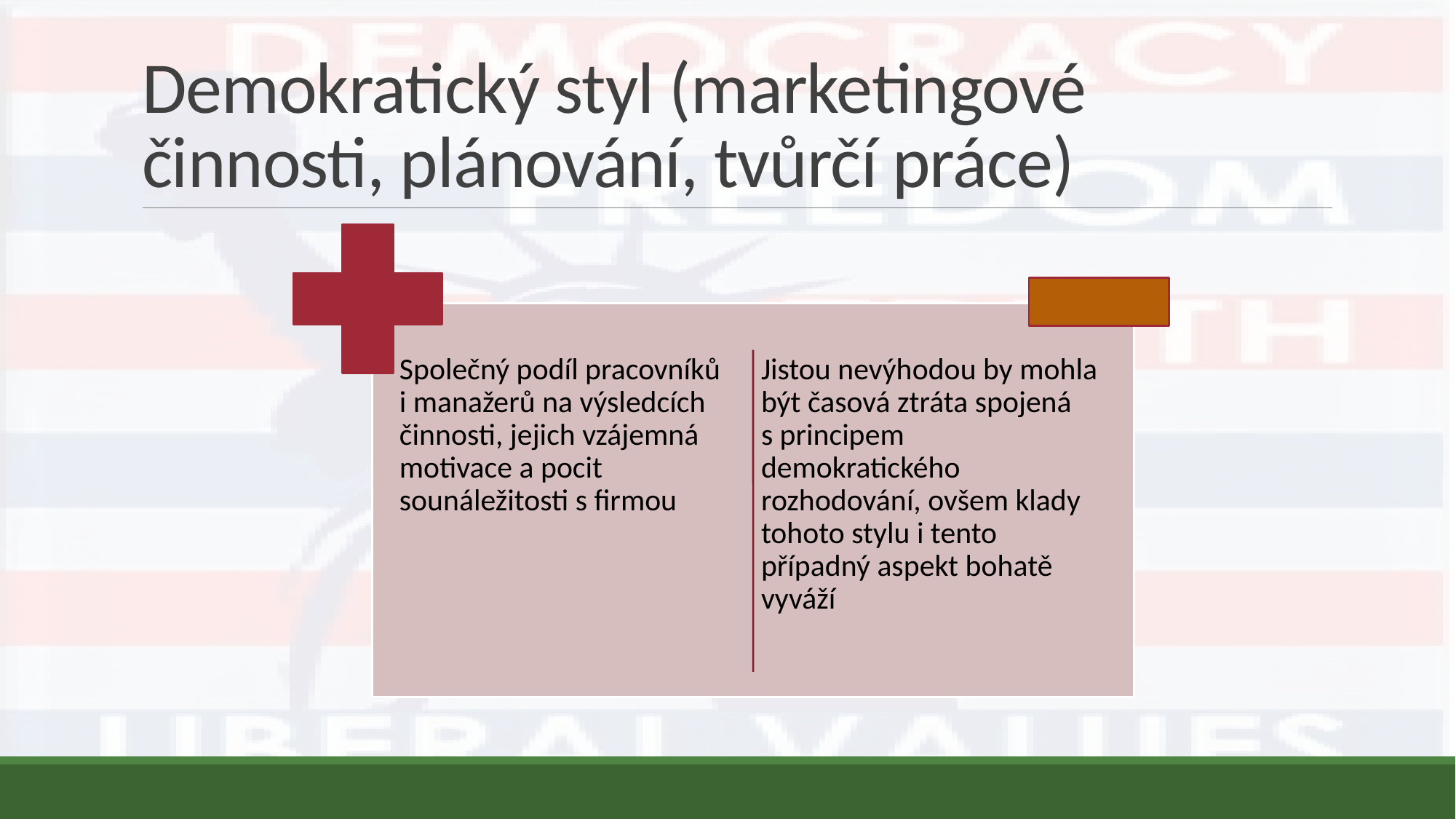

# Demokratický styl (marketingové činnosti, plánování, tvůrčí práce)
Společný podíl pracovníků
i manažerů na výsledcích činnosti, jejich vzájemná motivace a pocit sounáležitosti s firmou
Jistou nevýhodou by mohla být časová ztráta spojená
s principem demokratického rozhodování, ovšem klady tohoto stylu i tento případný aspekt bohatě vyváží